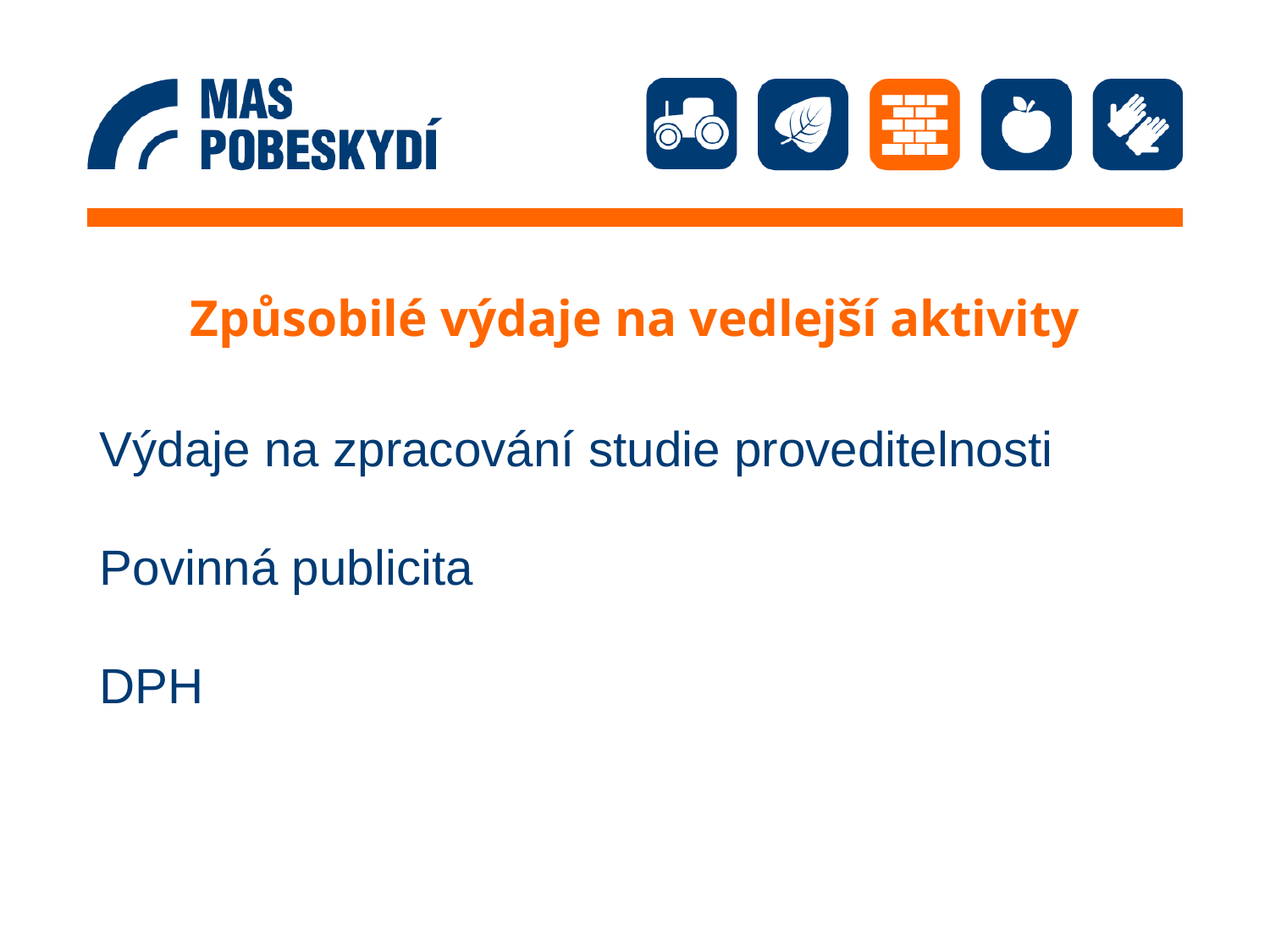

# Způsobilé výdaje na vedlejší aktivity
Výdaje na zpracování studie proveditelnosti

Povinná publicita

DPH